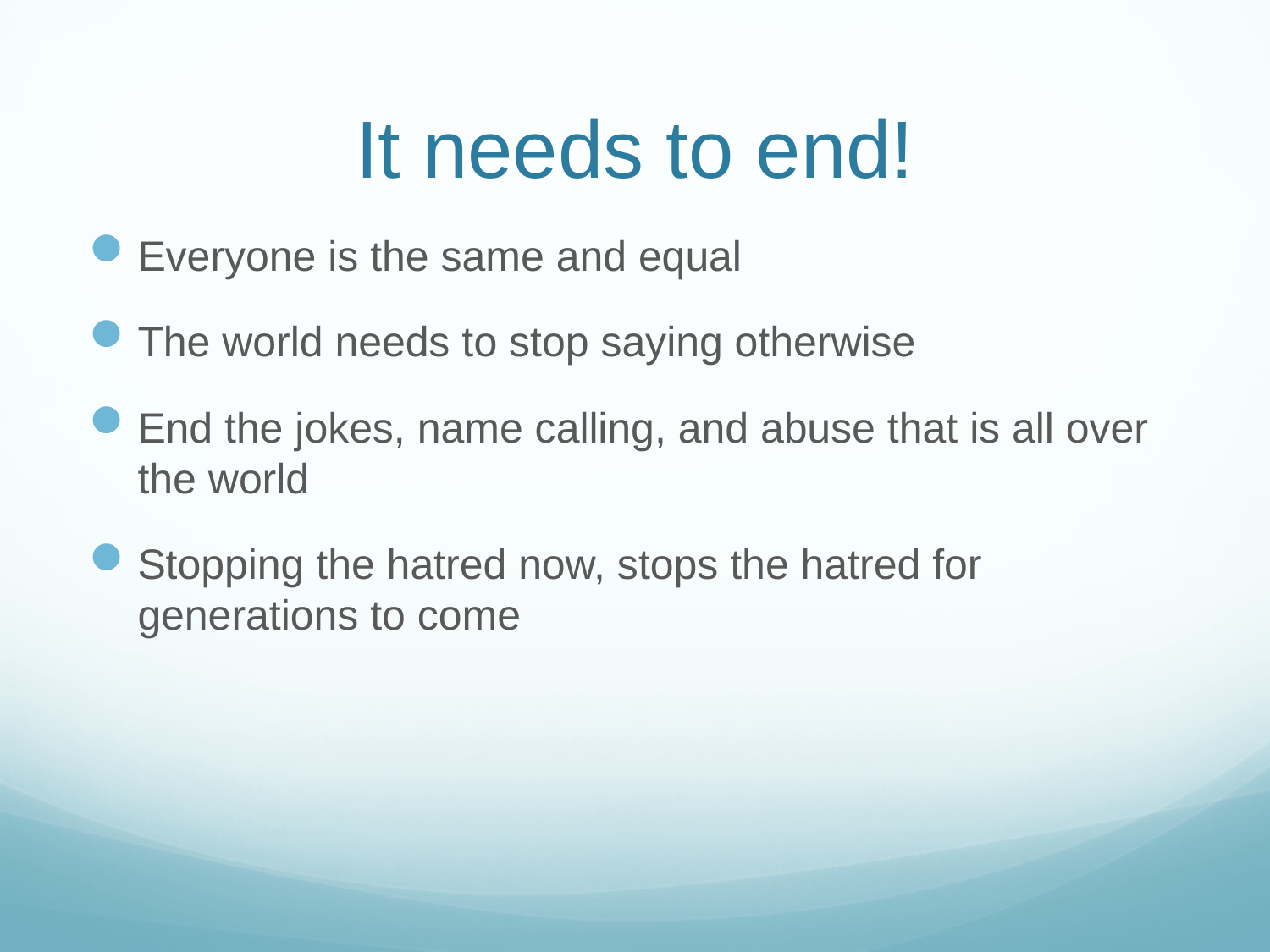

# It needs to end!
Everyone is the same and equal
The world needs to stop saying otherwise
End the jokes, name calling, and abuse that is all over the world
Stopping the hatred now, stops the hatred for generations to come